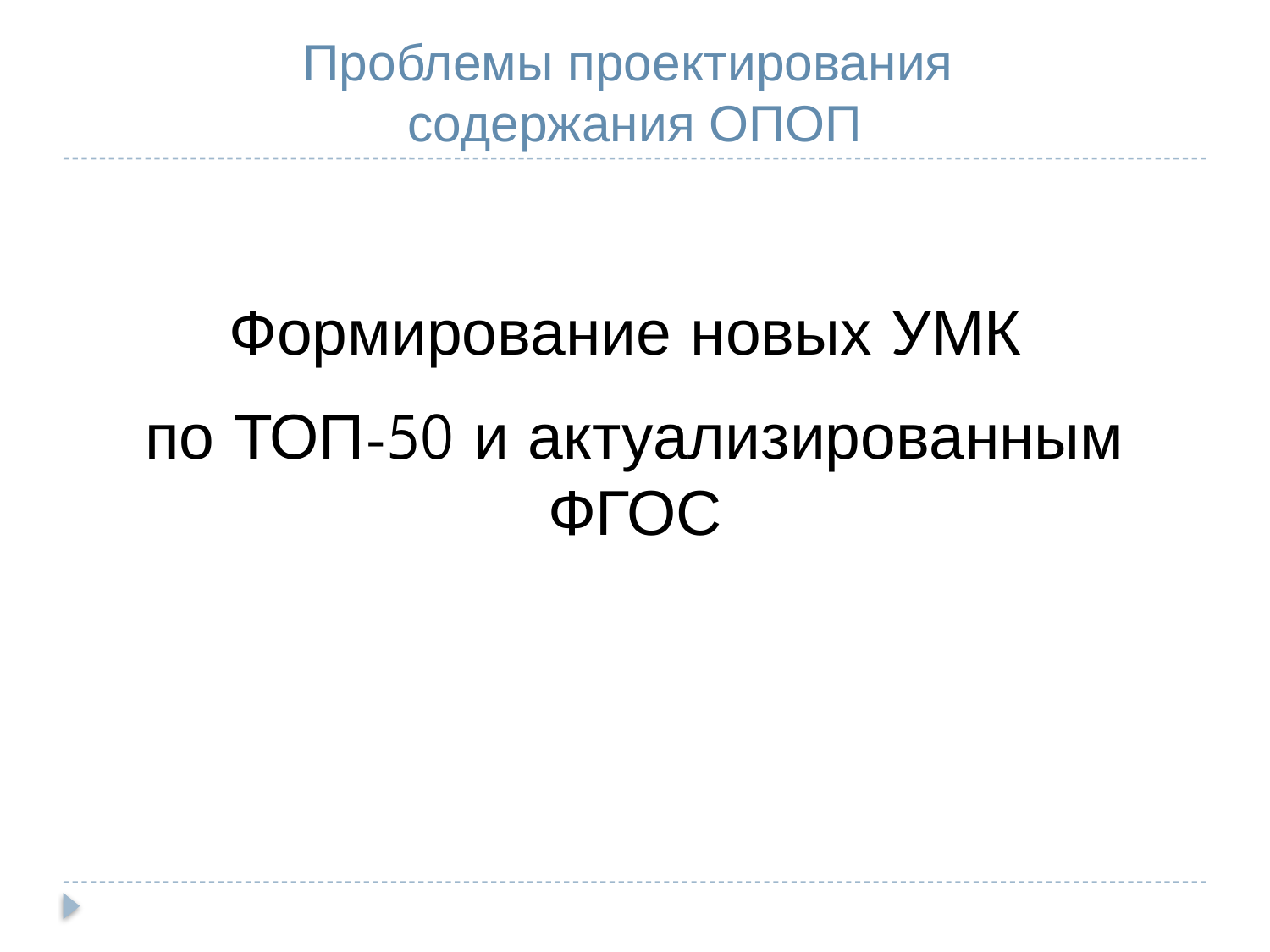

# Проблемы проектирования содержания ОПОП

Формирование новых УМК
по ТОП-50 и актуализированным ФГОС